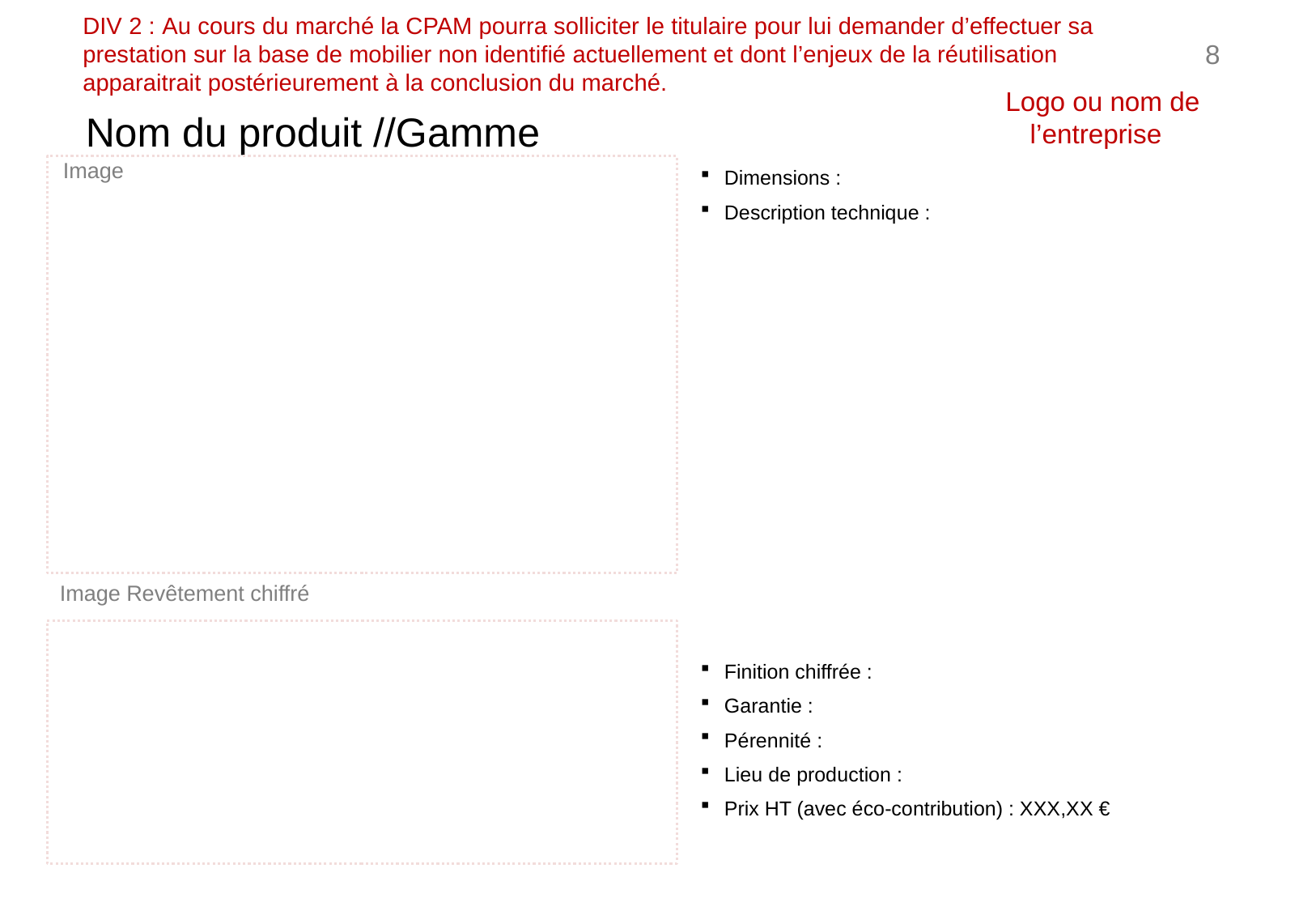

# DIV 2 : Au cours du marché la CPAM pourra solliciter le titulaire pour lui demander d’effectuer sa prestation sur la base de mobilier non identifié actuellement et dont l’enjeux de la réutilisation apparaitrait postérieurement à la conclusion du marché.
8
Logo ou nom de l’entreprise
Nom du produit //Gamme
Image

Dimensions :
Description technique :

Finition chiffrée :
Garantie :
Pérennité :
Lieu de production :
Prix HT (avec éco-contribution) : XXX,XX €
Image Revêtement chiffré